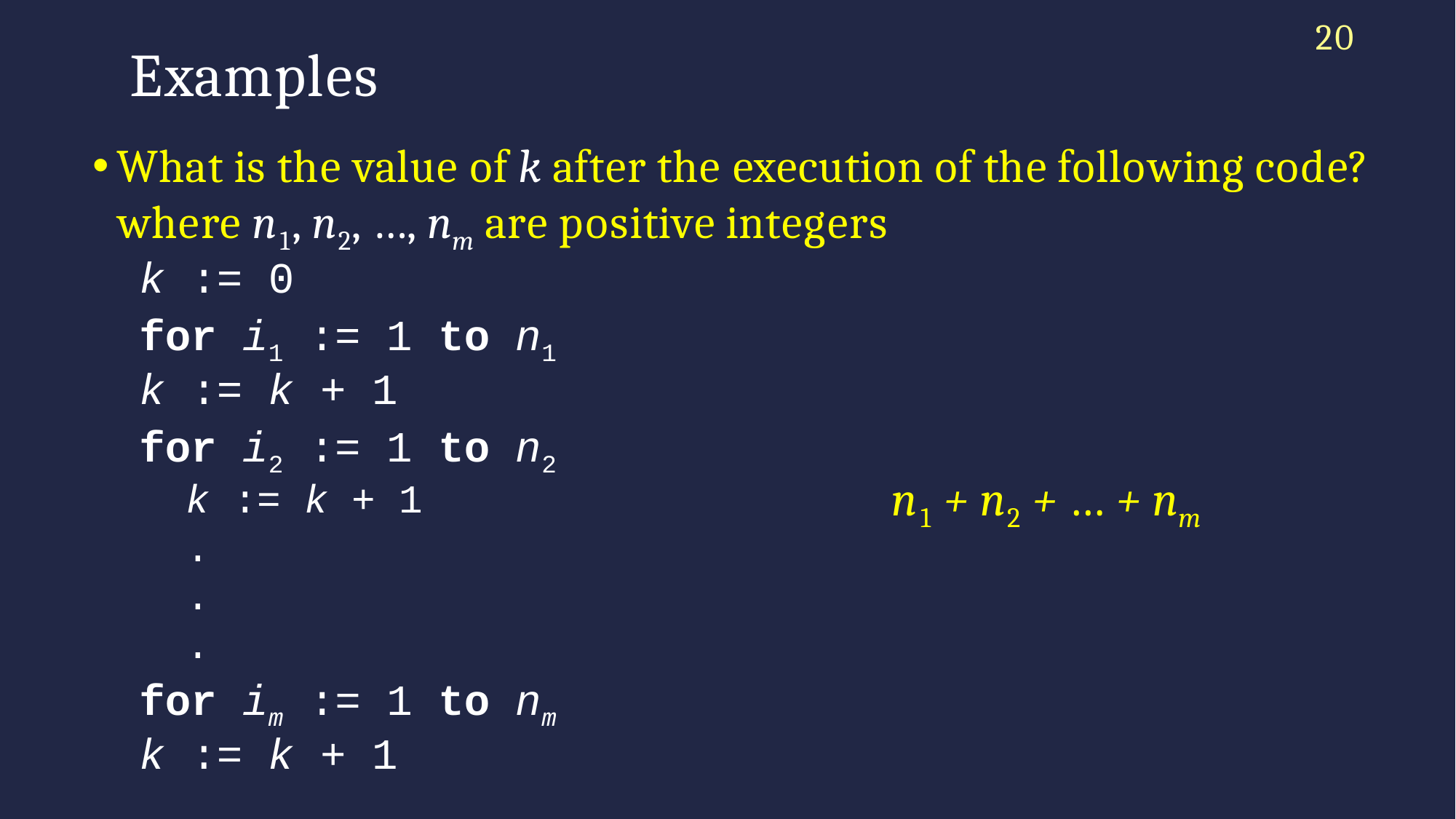

20
# Examples
What is the value of k after the execution of the following code? where n1, n2, …, nm are positive integers
k := 0
for i1 := 1 to n1
	k := k + 1
for i2 := 1 to n2
k := k + 1
.
.
.
for im := 1 to nm
	k := k + 1
n1 + n2 + … + nm